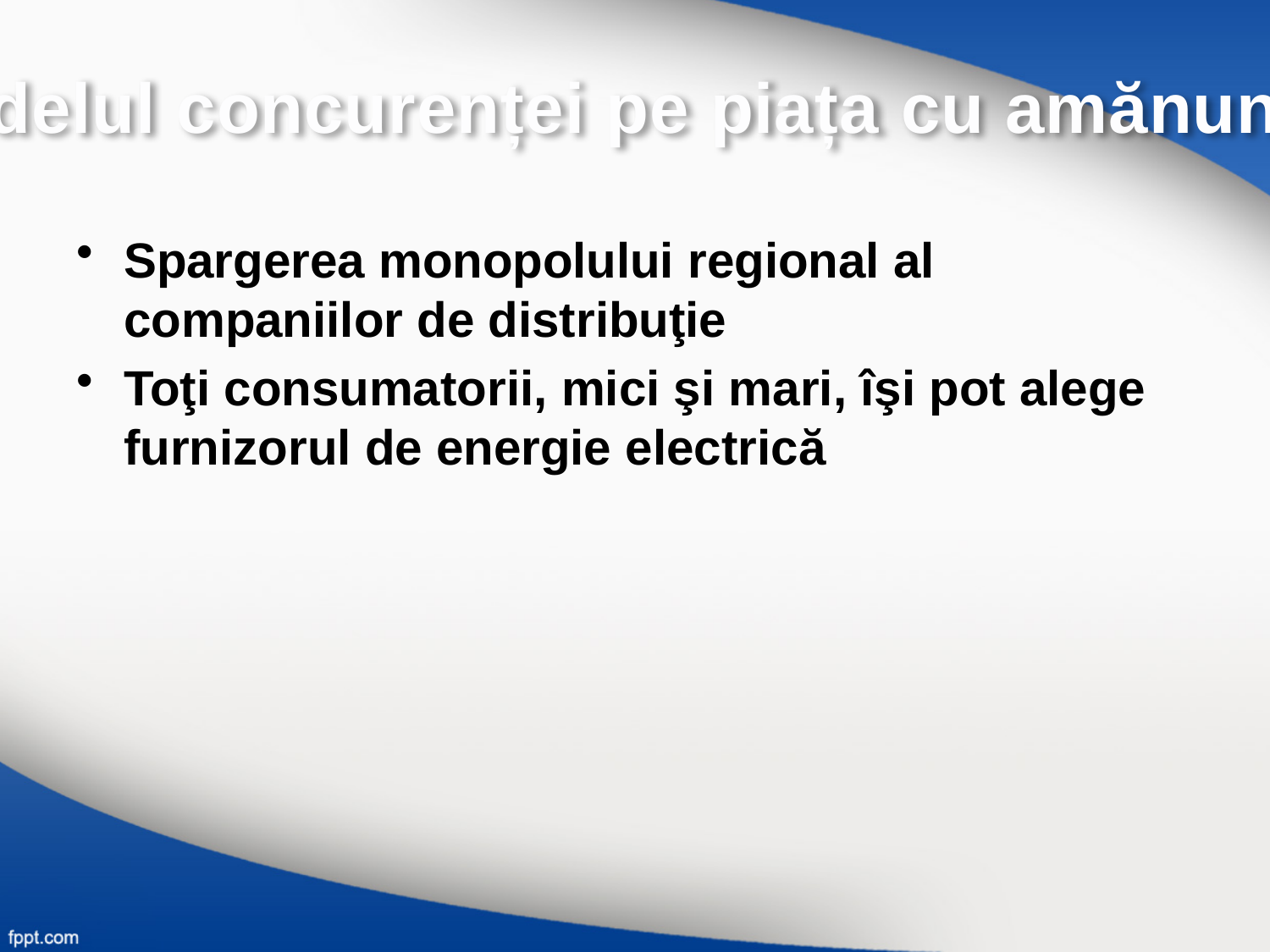

Modelul concurenței pe piața cu amănuntul
Spargerea monopolului regional al companiilor de distribuţie
Toţi consumatorii, mici şi mari, îşi pot alege furnizorul de energie electrică